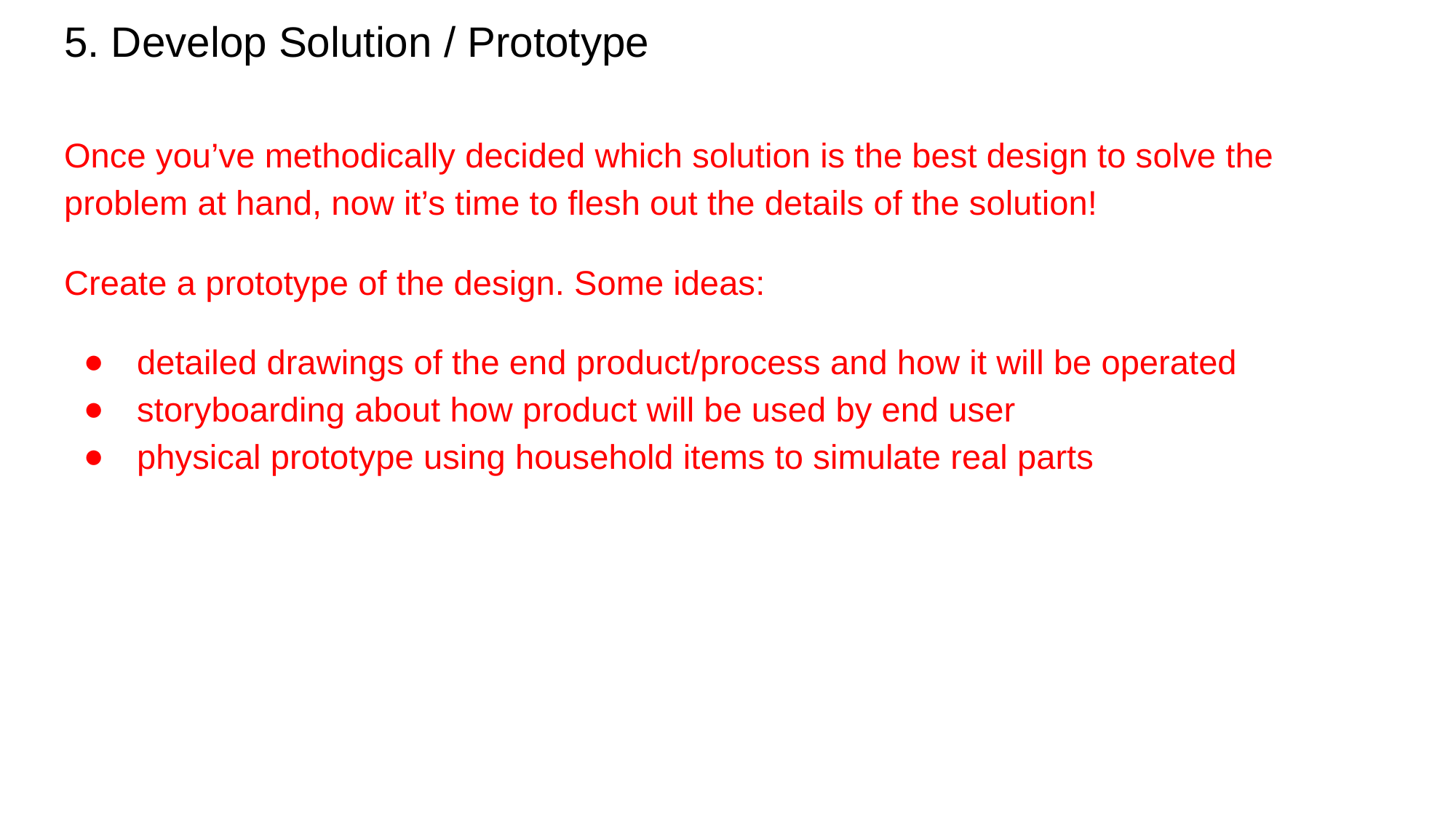

# 5. Develop Solution / Prototype
Once you’ve methodically decided which solution is the best design to solve the problem at hand, now it’s time to flesh out the details of the solution!
Create a prototype of the design. Some ideas:
detailed drawings of the end product/process and how it will be operated
storyboarding about how product will be used by end user
physical prototype using household items to simulate real parts